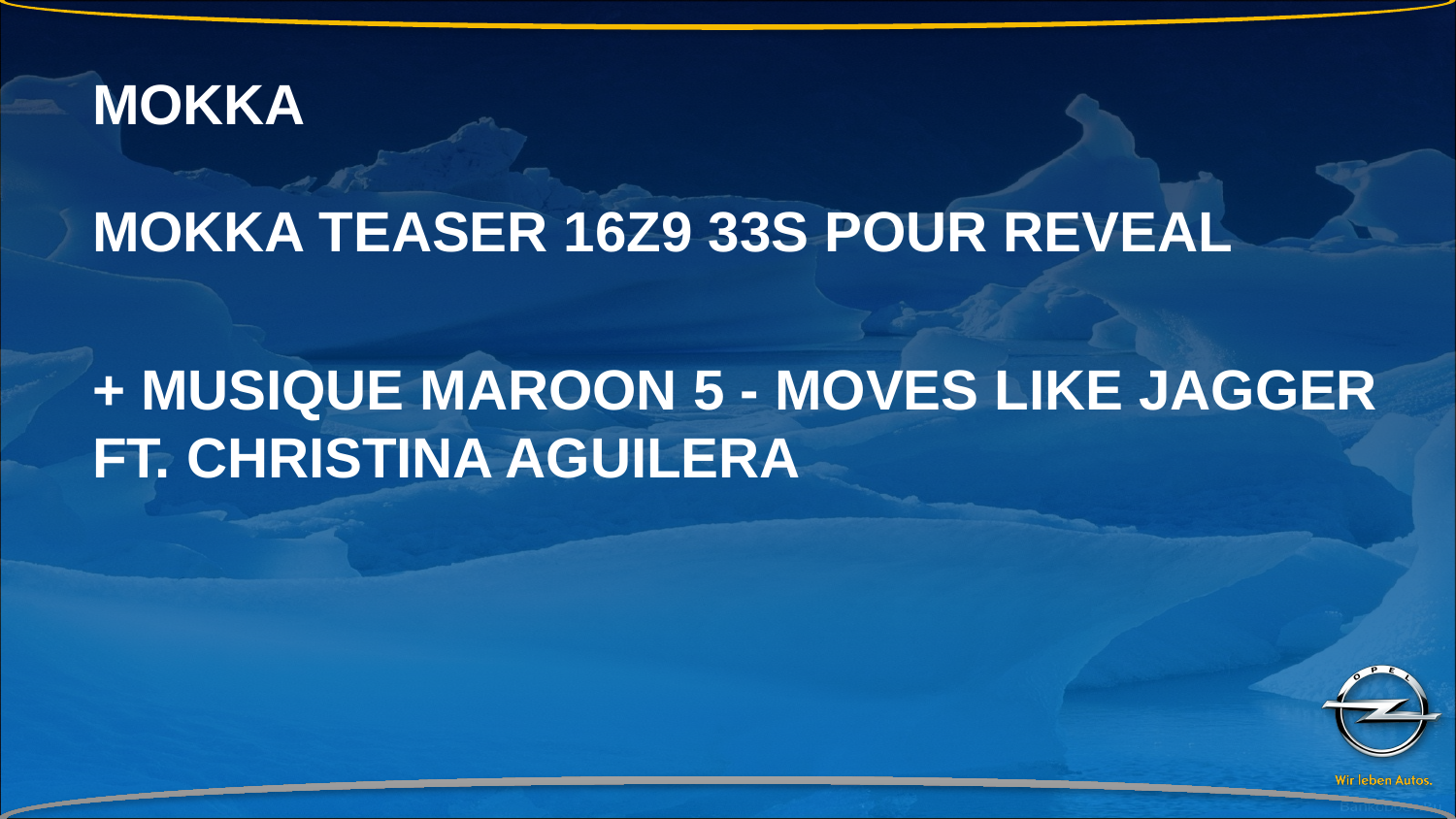

# MOKKA
Mokka teaser 16z9 33s Pour Reveal

+ MUSIQUE Maroon 5 - Moves Like Jagger ft. Christina Aguilera